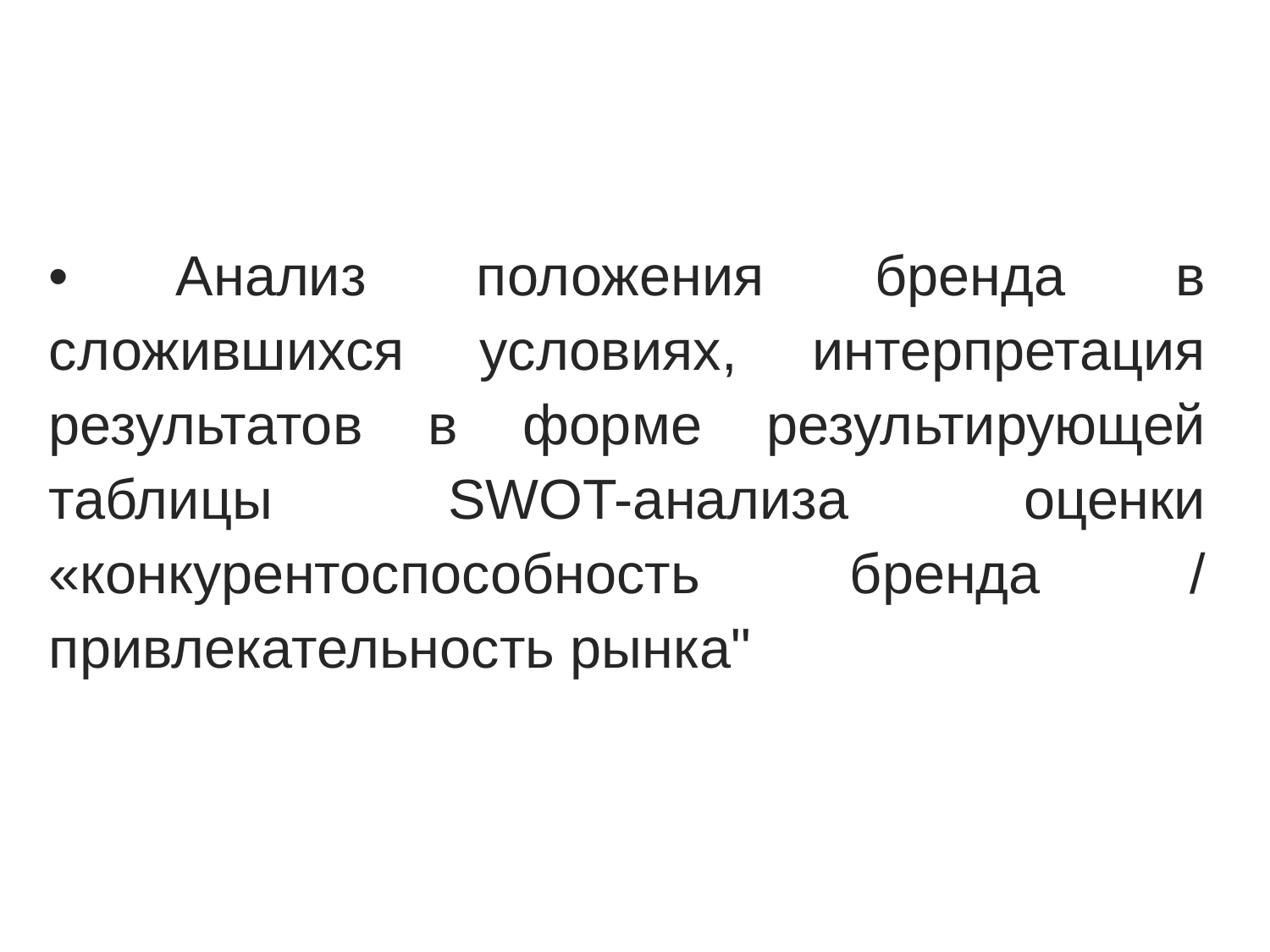

•	Анализ положения бренда в сложившихся условиях, интерпретация результатов в форме результирующей таблицы SWOT-анализа оценки «конкурентоспособность бренда / привлекательность рынка"